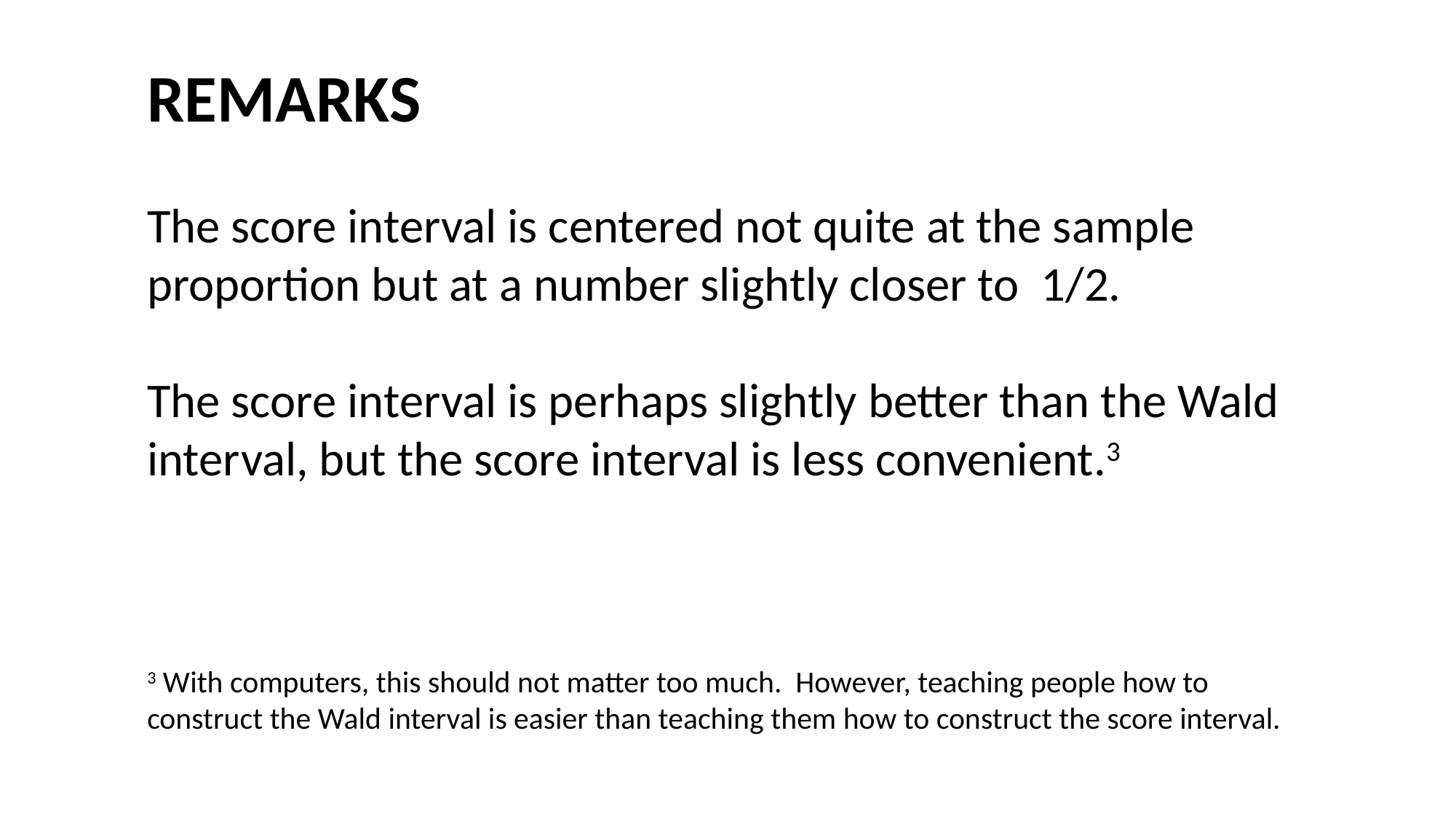

#
REMARKS

The score interval is centered not quite at the sample proportion but at a number slightly closer to  1/2.

The score interval is perhaps slightly better than the Wald interval, but the score interval is less convenient.3

3 With computers, this should not matter too much.  However, teaching people how to construct the Wald interval is easier than teaching them how to construct the score interval.